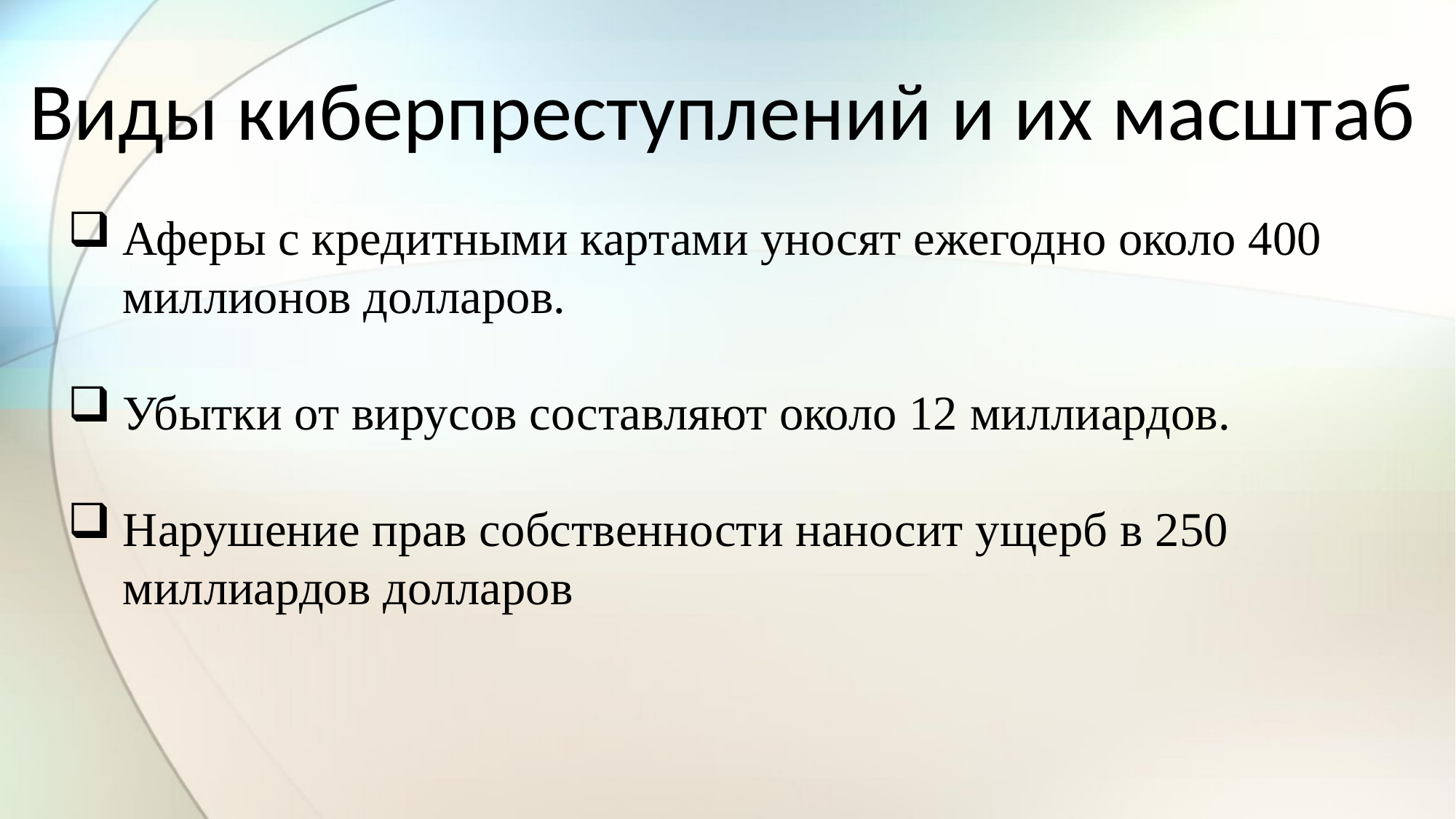

Виды киберпреступлений и их масштаб
Аферы с кредитными картами уносят ежегодно около 400 миллионов долларов.

Убытки от вирусов составляют около 12 миллиардов.

Нарушение прав собственности наносит ущерб в 250 миллиардов долларов